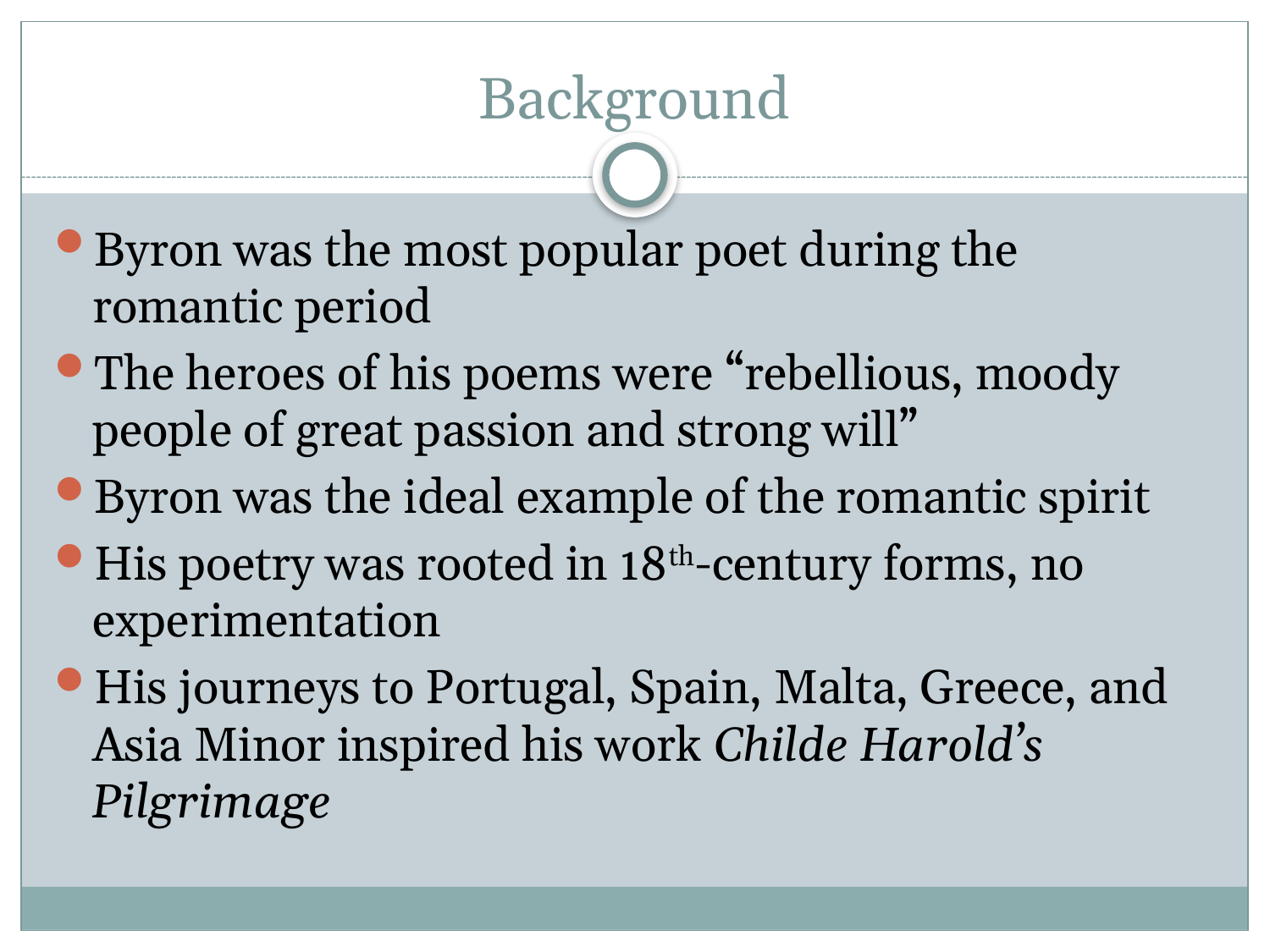

# Background
Byron was the most popular poet during the romantic period
The heroes of his poems were “rebellious, moody people of great passion and strong will”
Byron was the ideal example of the romantic spirit
His poetry was rooted in 18th-century forms, no experimentation
His journeys to Portugal, Spain, Malta, Greece, and Asia Minor inspired his work Childe Harold’s Pilgrimage